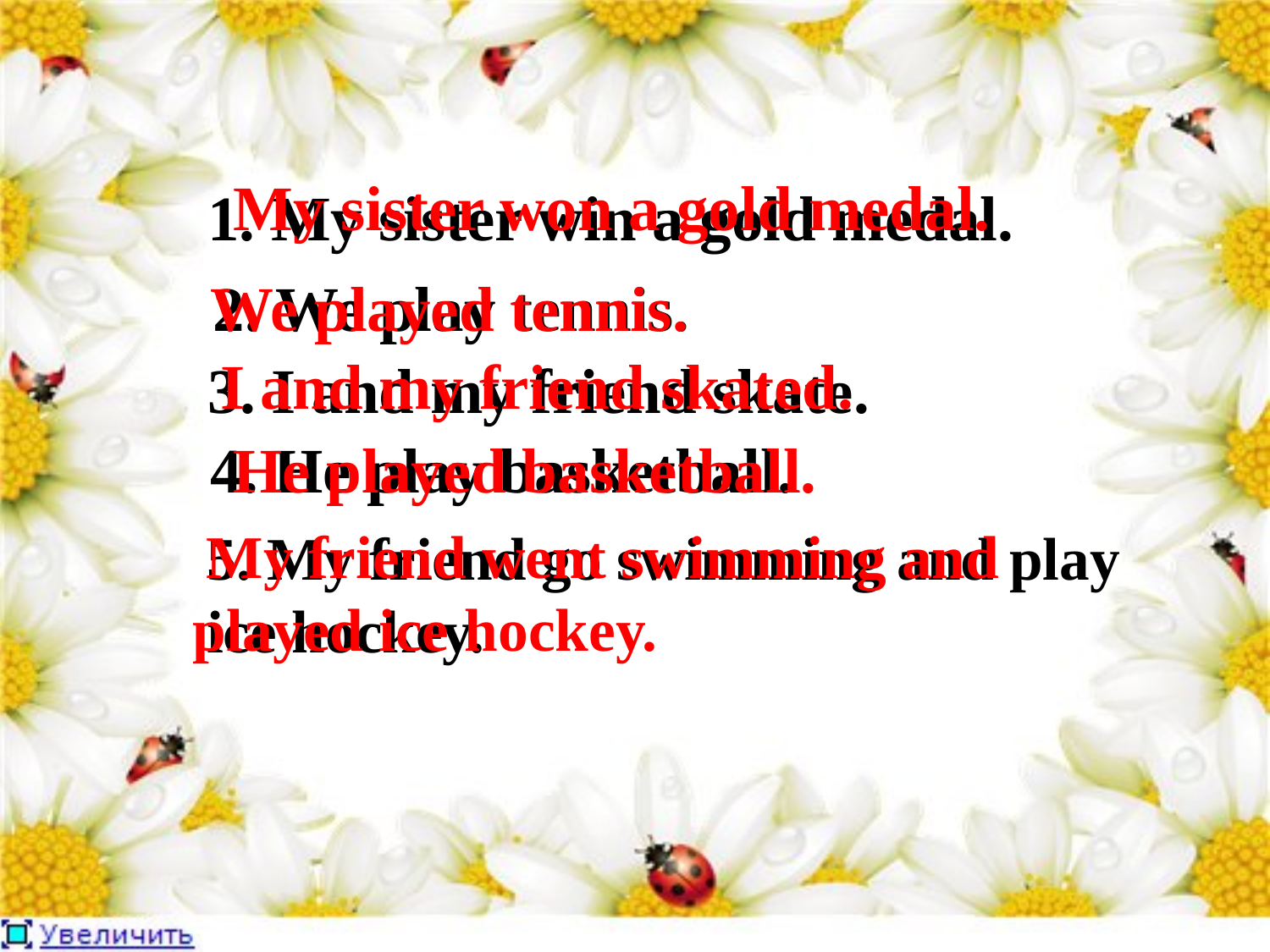

My sister won a gold medal.
# 1. My sister win a gold medal.
 We played tennis.
2. We play tennis.
 I and my friend skated.
3. I and my friend skate.
4. He play basketball.
 He played basketball.
 My friend went swimming and played ice hockey.
5. My friend go swimming and play ice hockey.